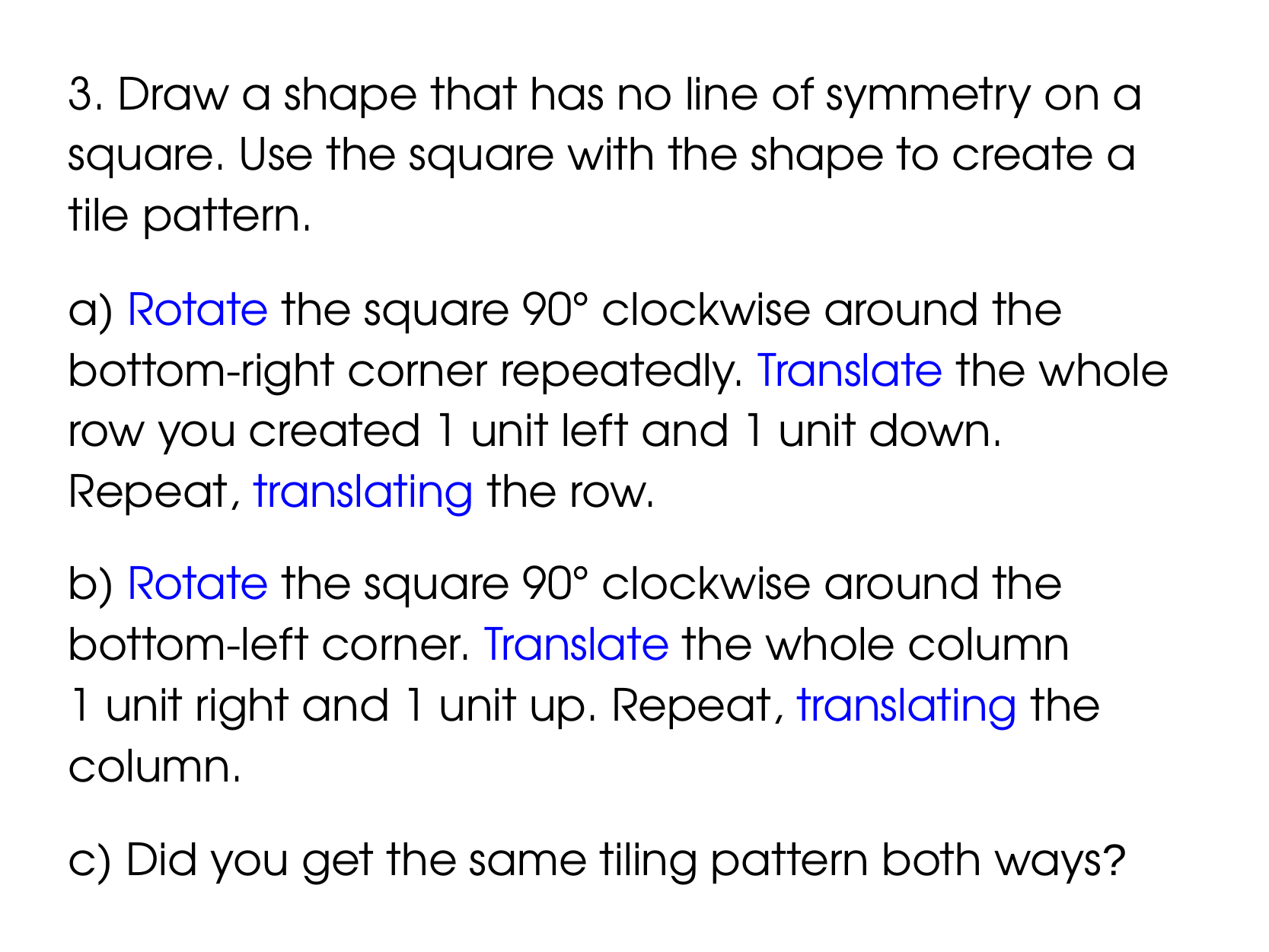

3. Draw a shape that has no line of symmetry on a square. Use the square with the shape to create a tile pattern.
a) Rotate the square 90° clockwise around the bottom-right corner repeatedly. Translate the whole row you created 1 unit left and 1 unit down. Repeat, translating the row.
b) Rotate the square 90° clockwise around the bottom-left corner. Translate the whole column 1 unit right and 1 unit up. Repeat, translating the column.
c) Did you get the same tiling pattern both ways?